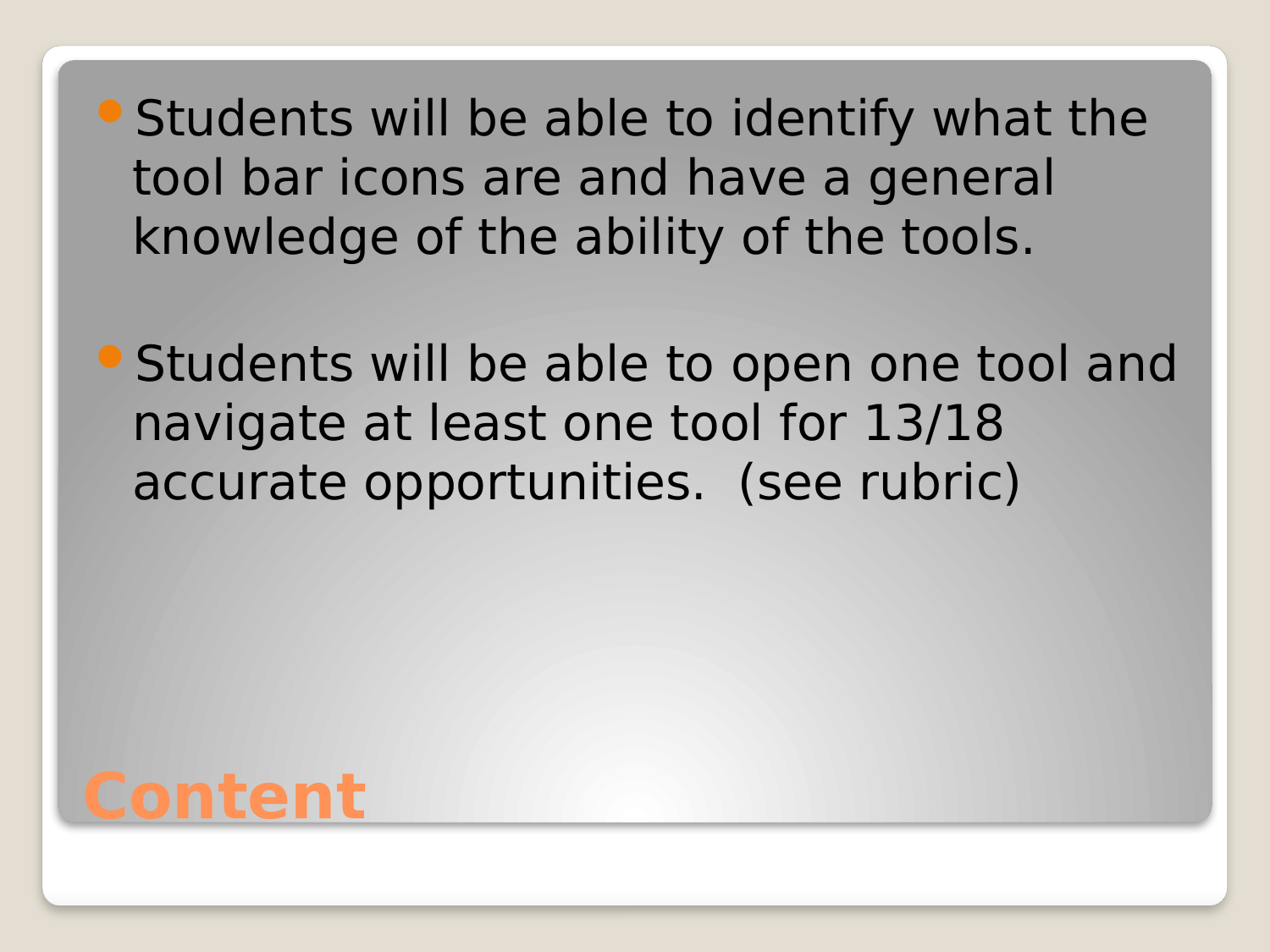

Students will be able to identify what the tool bar icons are and have a general knowledge of the ability of the tools.

Students will be able to open one tool and navigate at least one tool for 13/18 accurate opportunities.  (see rubric)

# Content